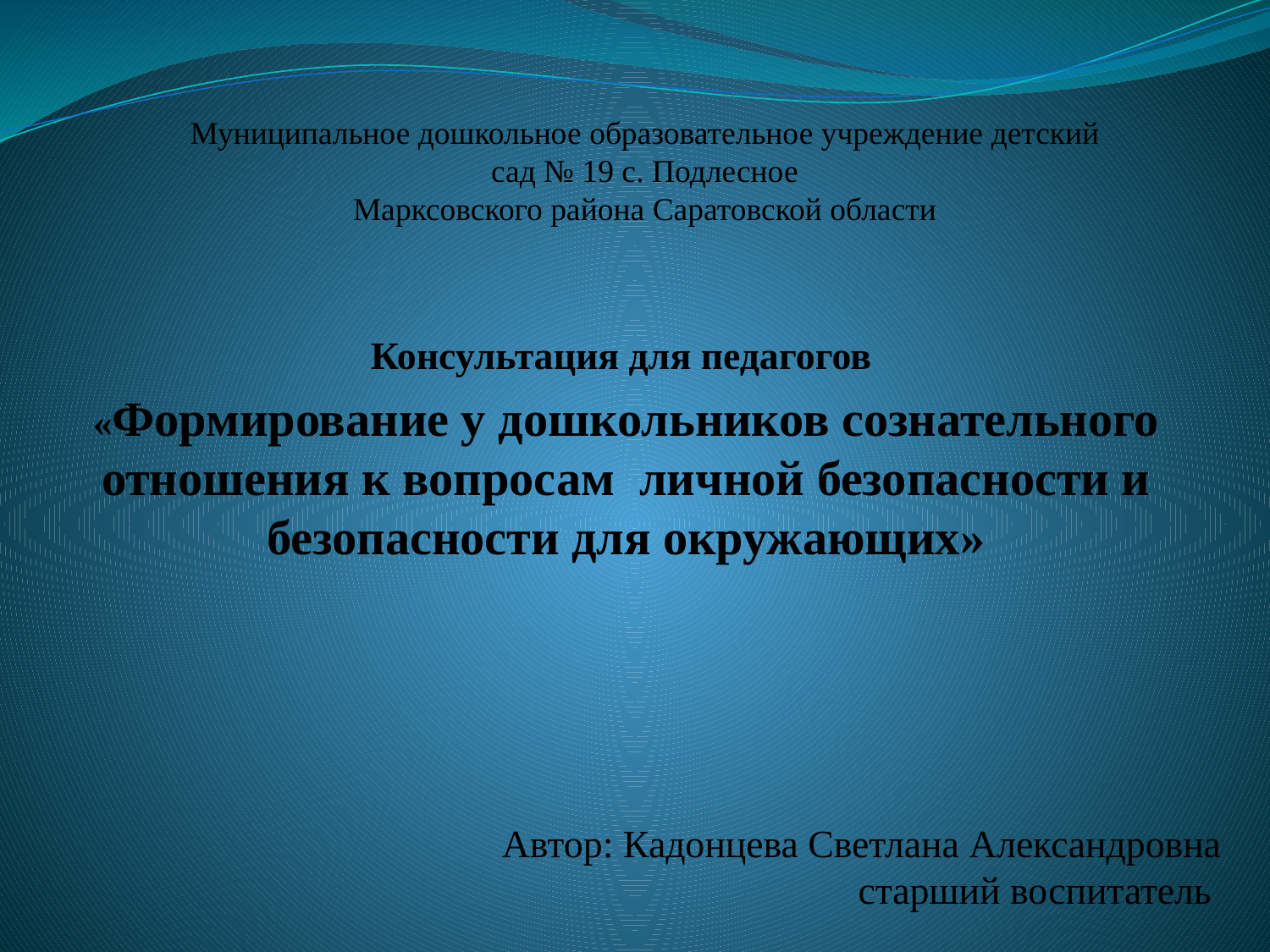

# Автор: Кадонцева Светлана Александровна старший воспитатель
Муниципальное дошкольное образовательное учреждение детский сад № 19 с. Подлесное
Марксовского района Саратовской области

Консультация для педагогов
«Формирование у дошкольников сознательного отношения к вопросам  личной безопасности и безопасности для окружающих»